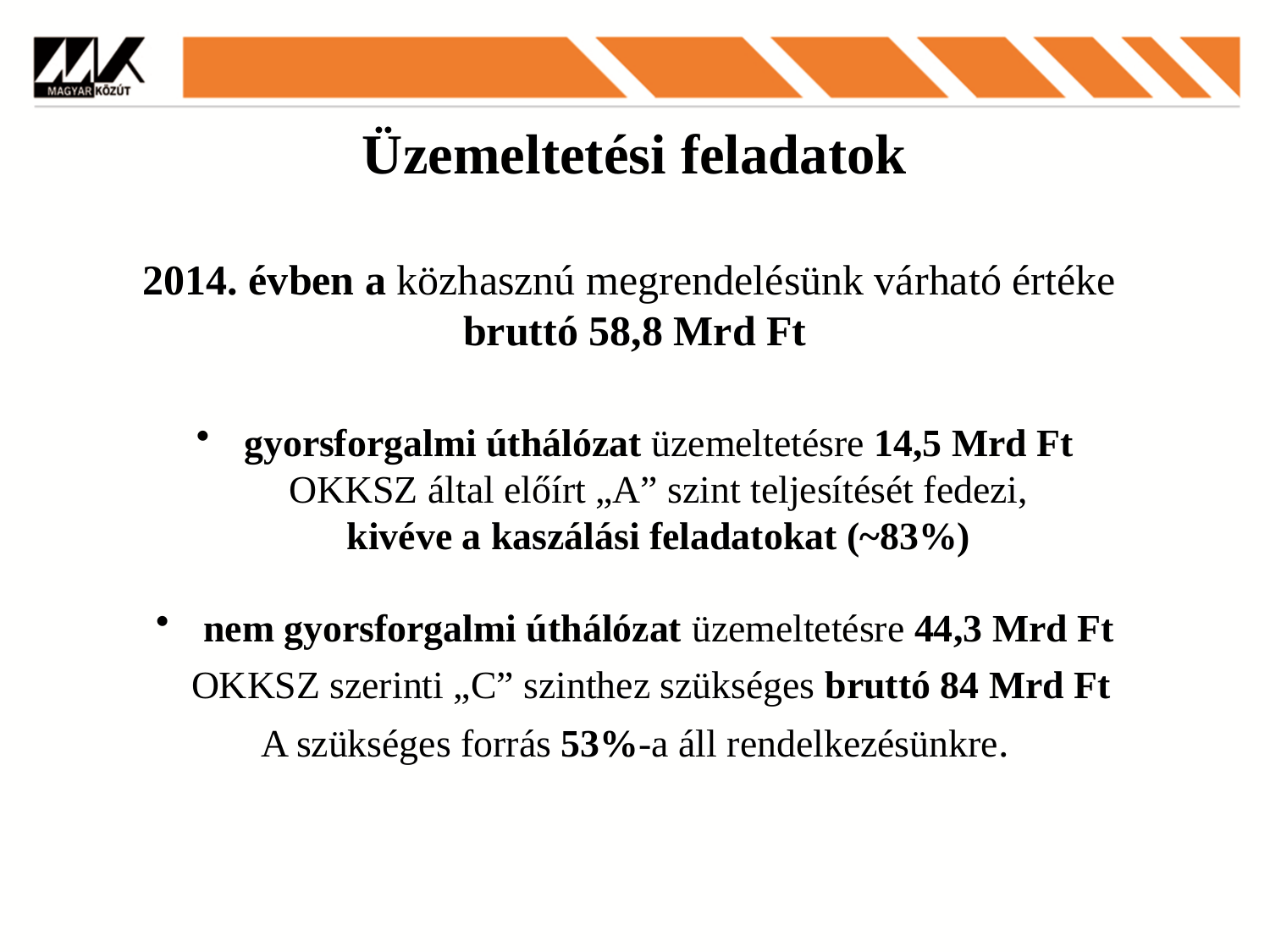

# Üzemeltetési feladatok
2014. évben a közhasznú megrendelésünk várható értéke
bruttó 58,8 Mrd Ft
gyorsforgalmi úthálózat üzemeltetésre 14,5 Mrd Ft
OKKSZ által előírt „A” szint teljesítését fedezi,
kivéve a kaszálási feladatokat (~83%)
nem gyorsforgalmi úthálózat üzemeltetésre 44,3 Mrd Ft
     OKKSZ szerinti „C” szinthez szükséges bruttó 84 Mrd Ft
A szükséges forrás 53%-a áll rendelkezésünkre.